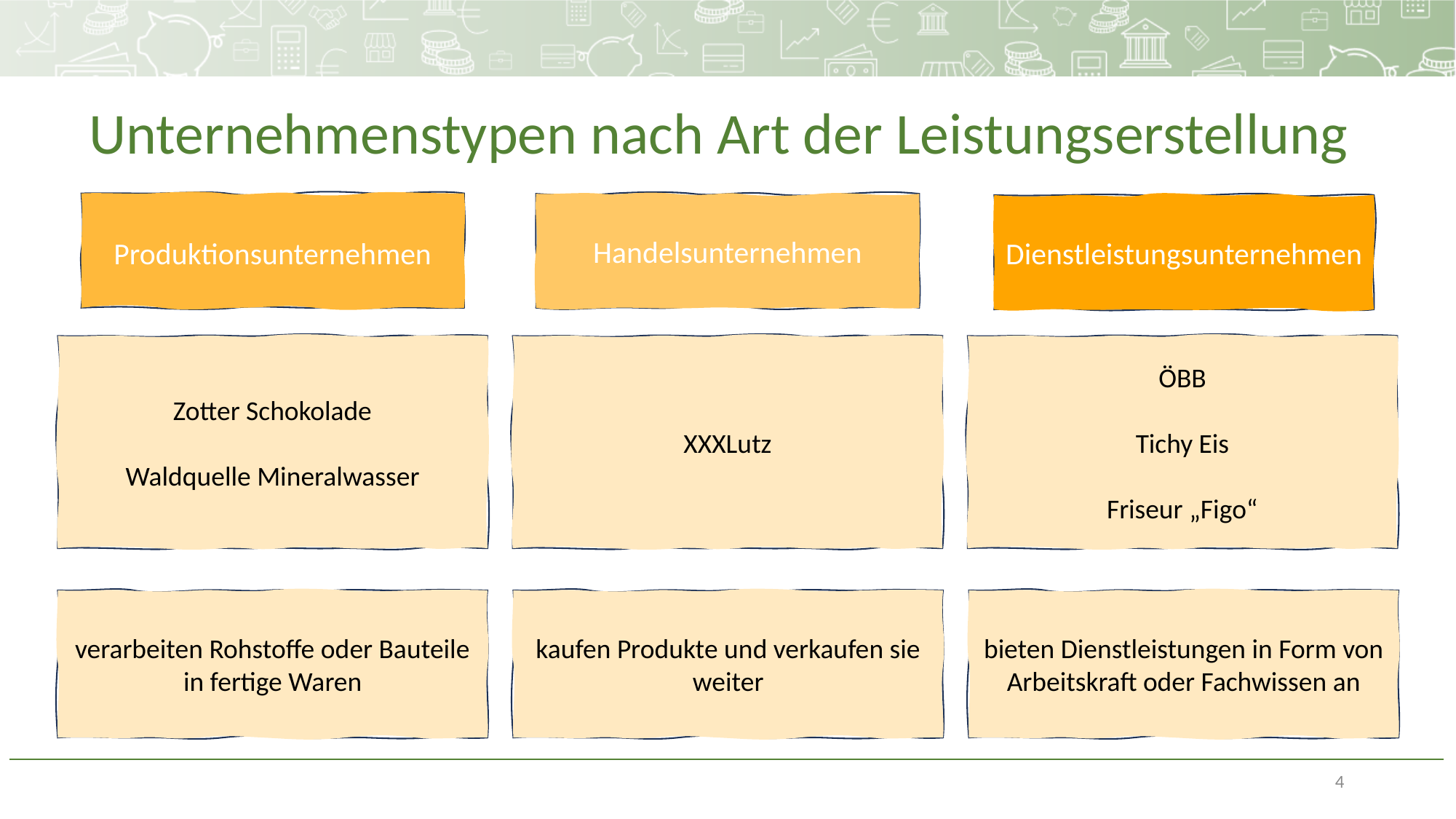

Produktionsunternehmen

Handelsunternehmen
# Unternehmenstypen nach Art der Leistungserstellung
Dienstleistungsunternehmen

Zotter Schokolade

Waldquelle Mineralwasser
XXXLutz
ÖBB

Tichy Eis

Friseur „Figo“
verarbeiten Rohstoffe oder Bauteile in fertige Waren
kaufen Produkte und verkaufen sie weiter
bieten Dienstleistungen in Form von Arbeitskraft oder Fachwissen an
4